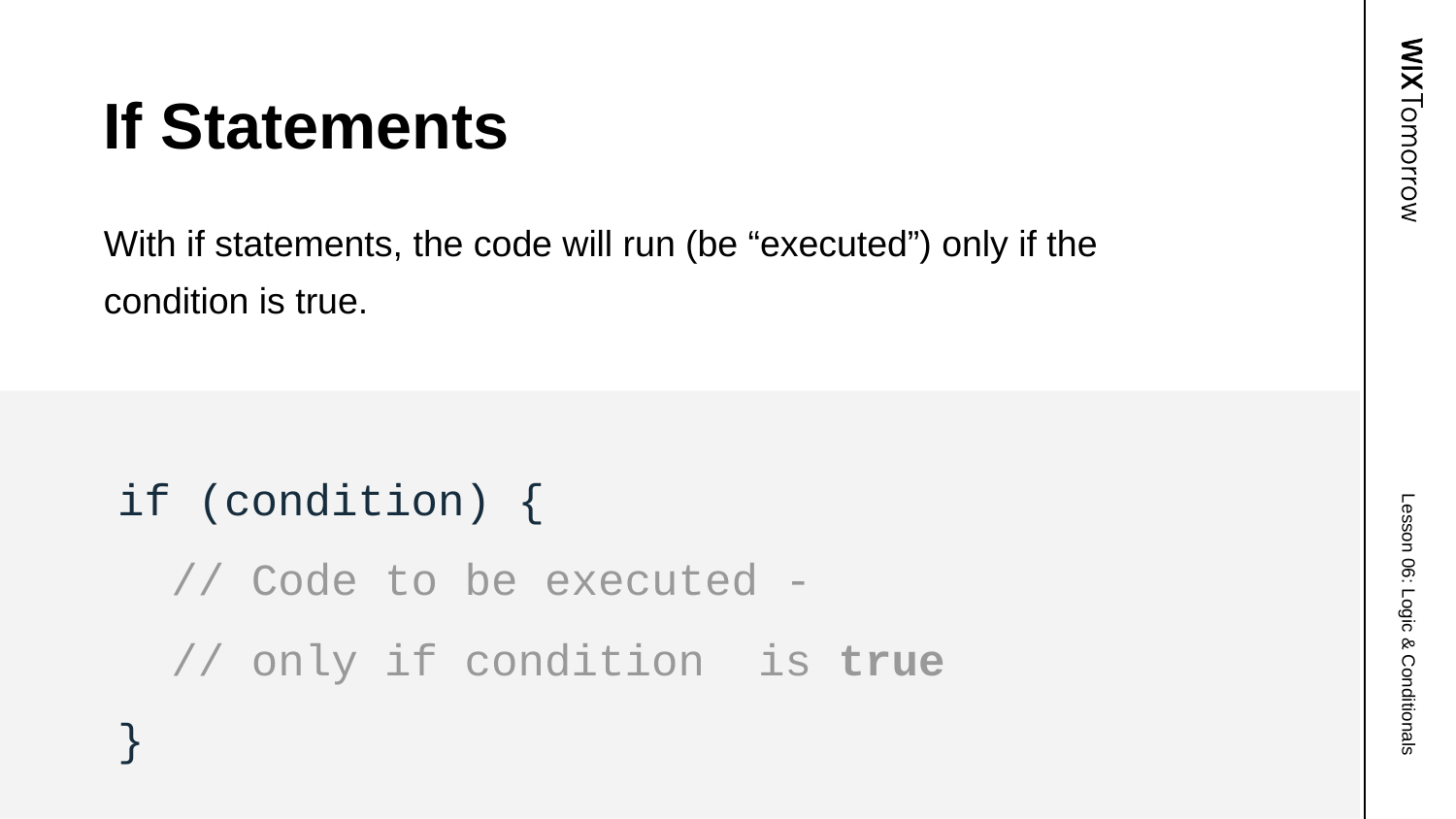

# If Statements
With if statements, the code will run (be “executed”) only if the condition is true.

if (condition) {
  // Code to be executed -
  // only if condition  is true
}